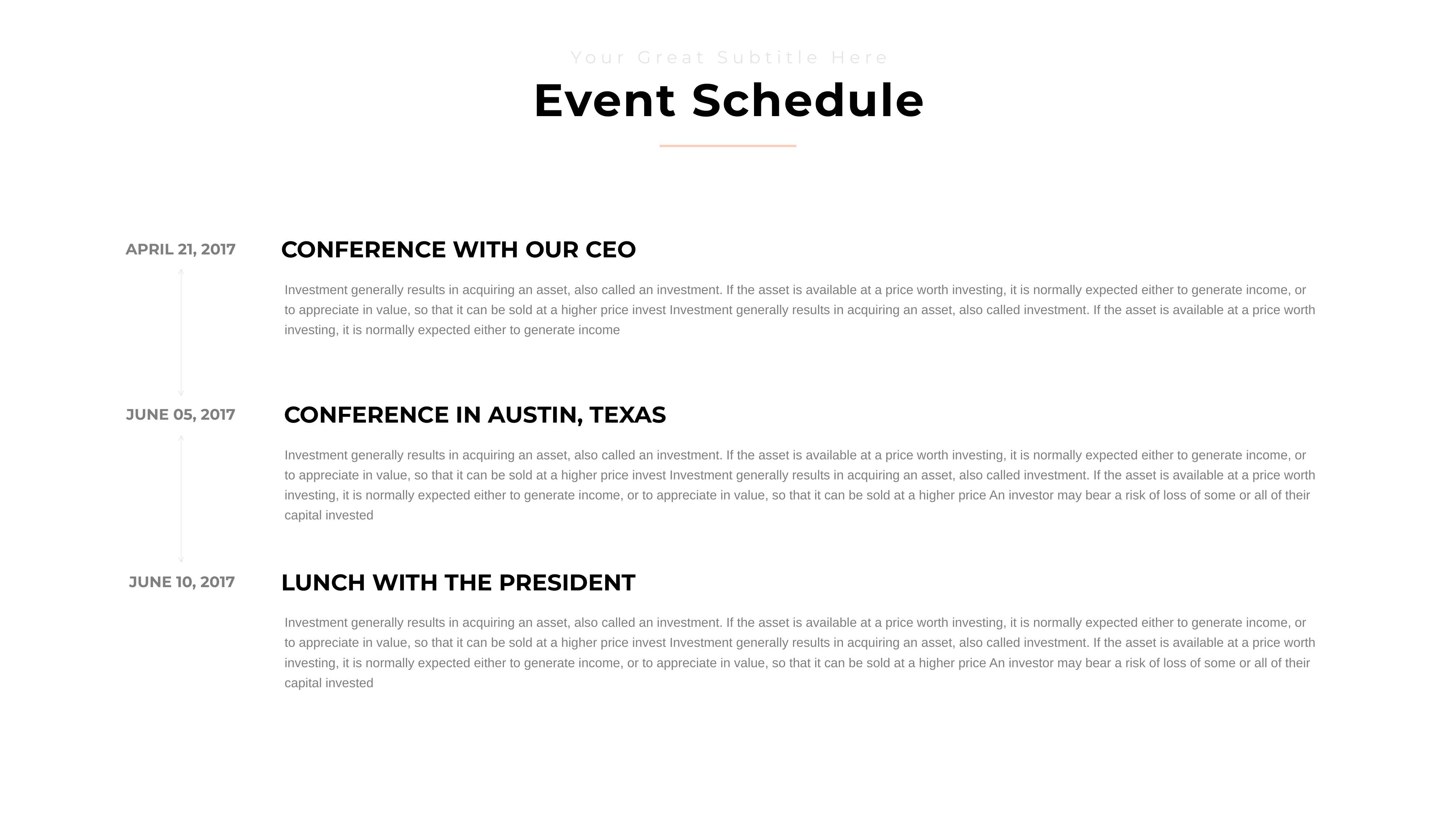

Your Great Subtitle Here
Event Schedule
CONFERENCE WITH OUR CEO
APRIL 21, 2017
Investment generally results in acquiring an asset, also called an investment. If the asset is available at a price worth investing, it is normally expected either to generate income, or to appreciate in value, so that it can be sold at a higher price invest Investment generally results in acquiring an asset, also called investment. If the asset is available at a price worth investing, it is normally expected either to generate income
CONFERENCE IN AUSTIN, TEXAS
JUNE 05, 2017
Investment generally results in acquiring an asset, also called an investment. If the asset is available at a price worth investing, it is normally expected either to generate income, or to appreciate in value, so that it can be sold at a higher price invest Investment generally results in acquiring an asset, also called investment. If the asset is available at a price worth investing, it is normally expected either to generate income, or to appreciate in value, so that it can be sold at a higher price An investor may bear a risk of loss of some or all of their capital invested
LUNCH WITH THE PRESIDENT
JUNE 10, 2017
Investment generally results in acquiring an asset, also called an investment. If the asset is available at a price worth investing, it is normally expected either to generate income, or to appreciate in value, so that it can be sold at a higher price invest Investment generally results in acquiring an asset, also called investment. If the asset is available at a price worth investing, it is normally expected either to generate income, or to appreciate in value, so that it can be sold at a higher price An investor may bear a risk of loss of some or all of their capital invested